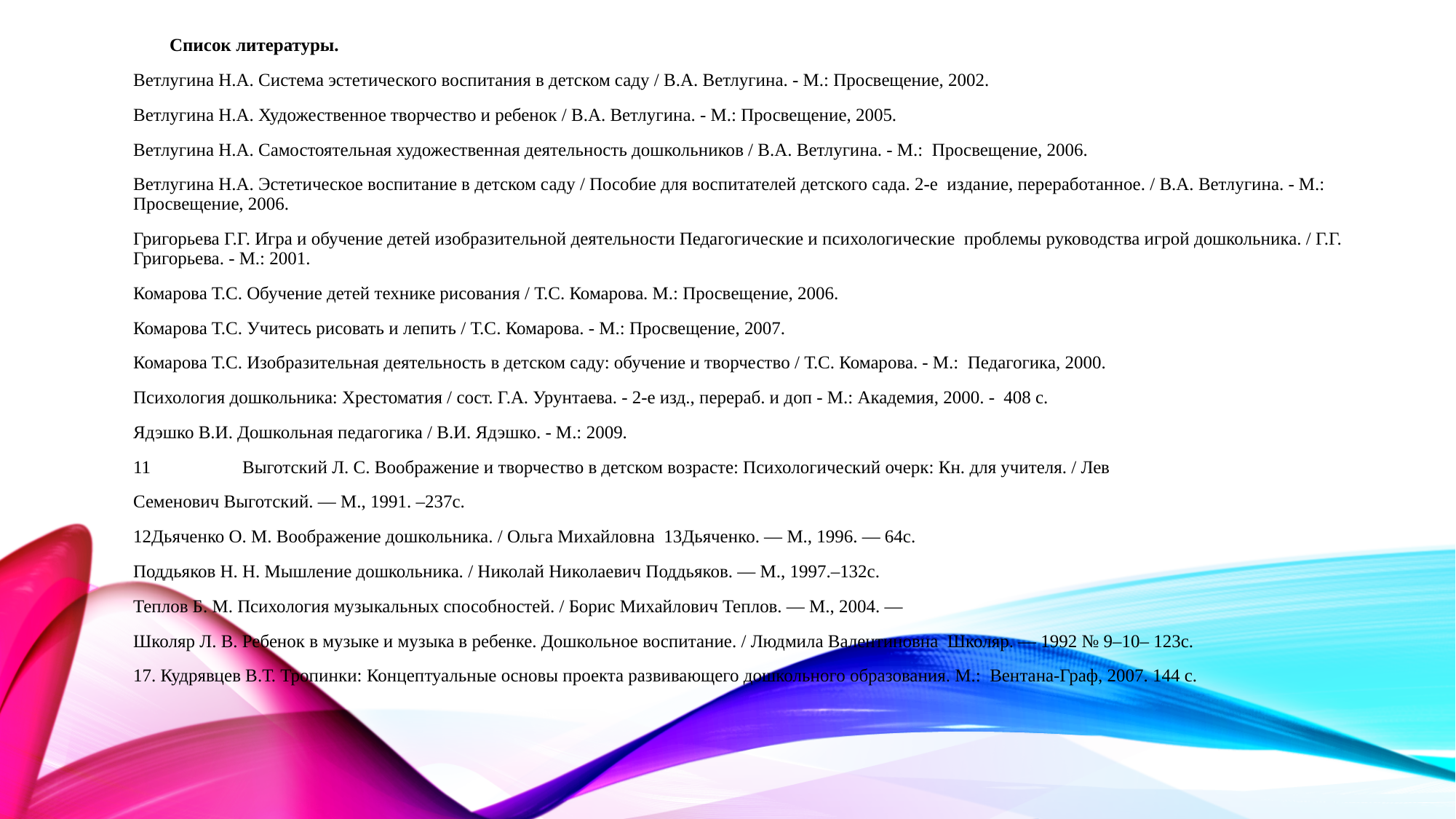

Список литературы.
Ветлугина Н.А. Система эстетического воспитания в детском саду / В.А. Ветлугина. - М.: Просвещение, 2002.
Ветлугина Н.А. Художественное творчество и ребенок / В.А. Ветлугина. - М.: Просвещение, 2005.
Ветлугина Н.А. Самостоятельная художественная деятельность дошкольников / В.А. Ветлугина. - М.:  Просвещение, 2006.
Ветлугина Н.А. Эстетическое воспитание в детском саду / Пособие для воспитателей детского сада. 2-е  издание, переработанное. / В.А. Ветлугина. - М.: Просвещение, 2006.
Григорьева Г.Г. Игра и обучение детей изобразительной деятельности Педагогические и психологические  проблемы руководства игрой дошкольника. / Г.Г. Григорьева. - М.: 2001.
Комарова Т.С. Обучение детей технике рисования / Т.С. Комарова. М.: Просвещение, 2006.
Комарова Т.С. Учитесь рисовать и лепить / Т.С. Комарова. - М.: Просвещение, 2007.
Комарова Т.С. Изобразительная деятельность в детском саду: обучение и творчество / Т.С. Комарова. - М.:  Педагогика, 2000.
Психология дошкольника: Хрестоматия / сост. Г.А. Урунтаева. - 2-е изд., перераб. и доп - М.: Академия, 2000. -  408 с.
Ядэшко В.И. Дошкольная педагогика / В.И. Ядэшко. - М.: 2009.
11	Выготский Л. С. Воображение и творчество в детском возрасте: Психологический очерк: Кн. для учителя. / Лев
Семенович Выготский. — М., 1991. –237c.
12Дьяченко О. М. Воображение дошкольника. / Ольга Михайловна  13Дьяченко. — М., 1996. — 64c.
Поддьяков Н. Н. Мышление дошкольника. / Николай Николаевич Поддьяков. — М., 1997.–132c.
Теплов Б. М. Психология музыкальных способностей. / Борис Михайлович Теплов. — М., 2004. —
Школяр Л. В. Ребенок в музыке и музыка в ребенке. Дошкольное воспитание. / Людмила Валентиновна  Школяр. — 1992 № 9–10– 123c.
17. Кудрявцев В.Т. Тропинки: Концептуальные основы проекта развивающего дошкольного образования. М.:  Вентана-Граф, 2007. 144 с.